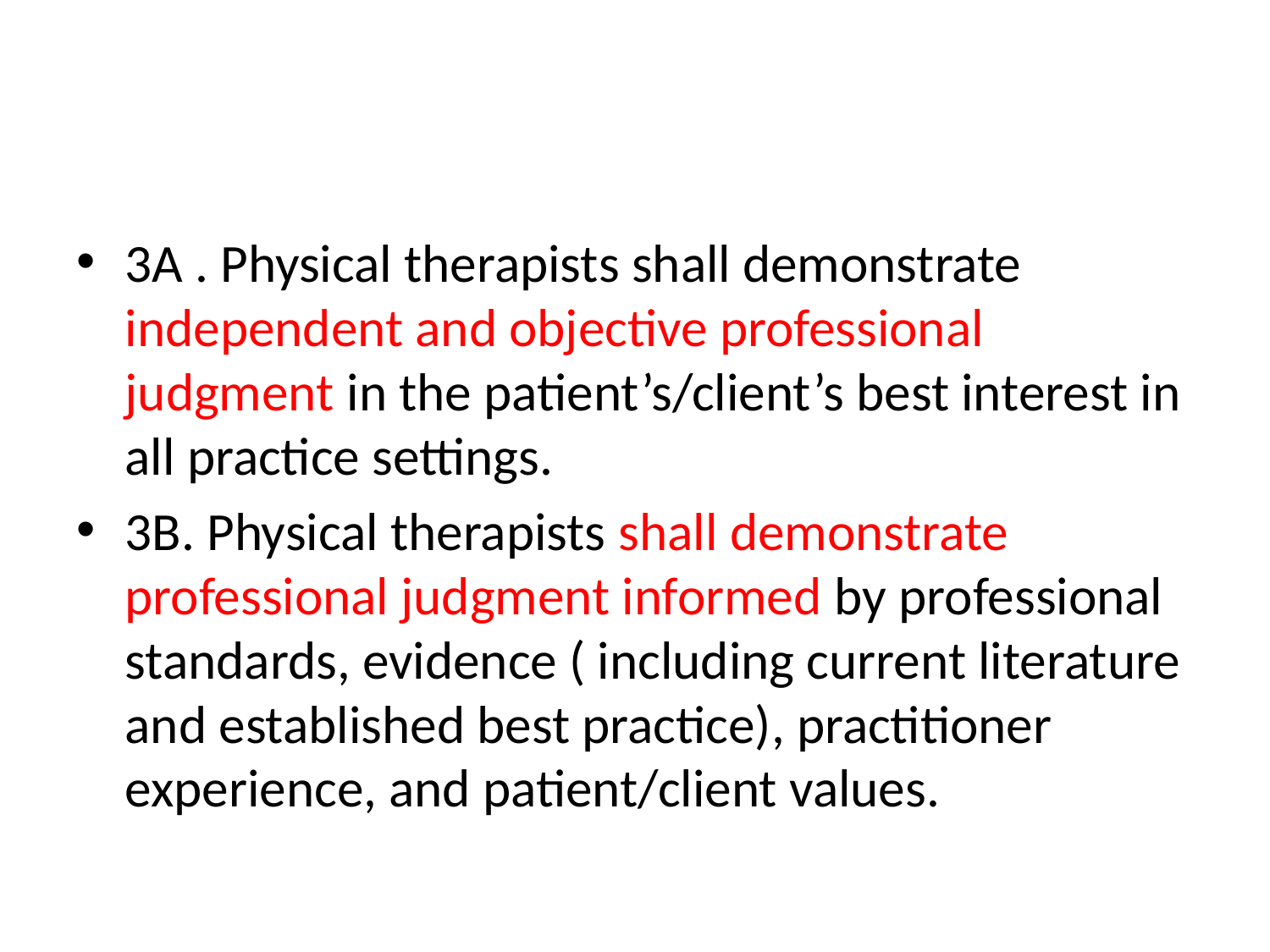

#
3A . Physical therapists shall demonstrate independent and objective professional judgment in the patient’s/client’s best interest in all practice settings.
3B. Physical therapists shall demonstrate professional judgment informed by professional standards, evidence ( including current literature and established best practice), practitioner experience, and patient/client values.